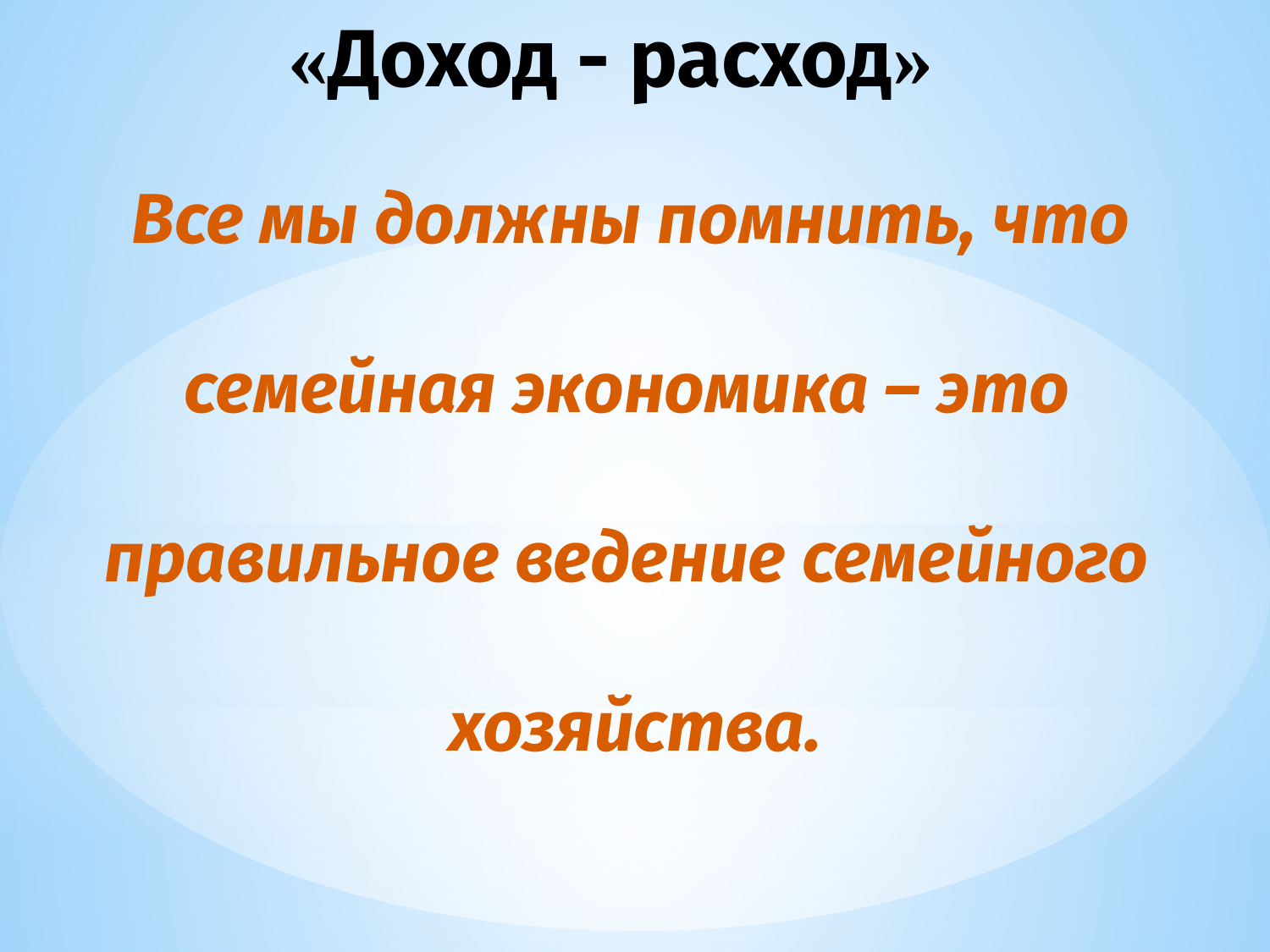

# «Доход - расход»

 Все мы должны помнить, что

семейная экономика – это

правильное ведение семейного

хозяйства.